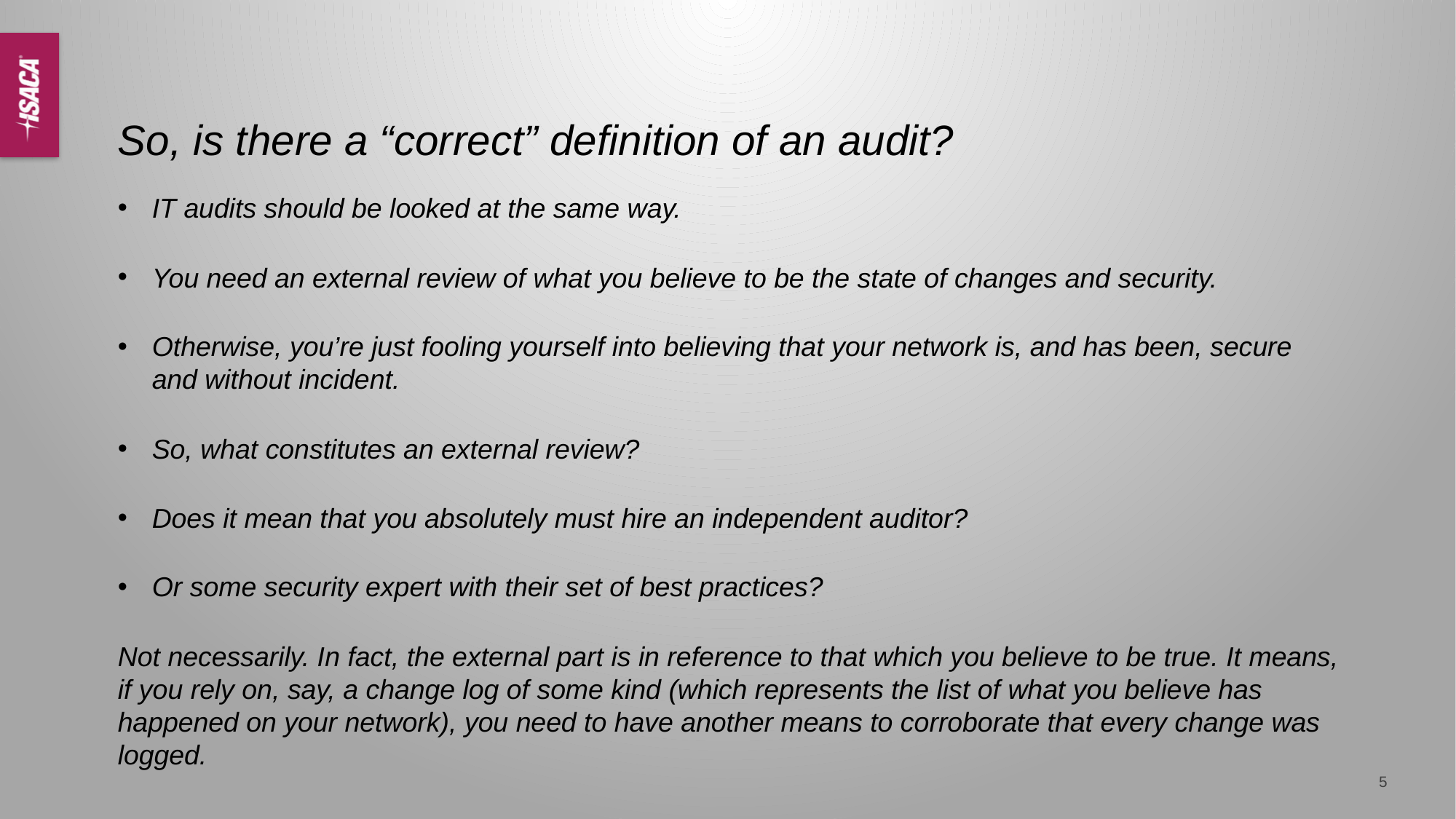

# So, is there a “correct” definition of an audit?
IT audits should be looked at the same way.
You need an external review of what you believe to be the state of changes and security.
Otherwise, you’re just fooling yourself into believing that your network is, and has been, secure and without incident.
So, what constitutes an external review?
Does it mean that you absolutely must hire an independent auditor?
Or some security expert with their set of best practices?
Not necessarily. In fact, the external part is in reference to that which you believe to be true. It means, if you rely on, say, a change log of some kind (which represents the list of what you believe has happened on your network), you need to have another means to corroborate that every change was logged.

5